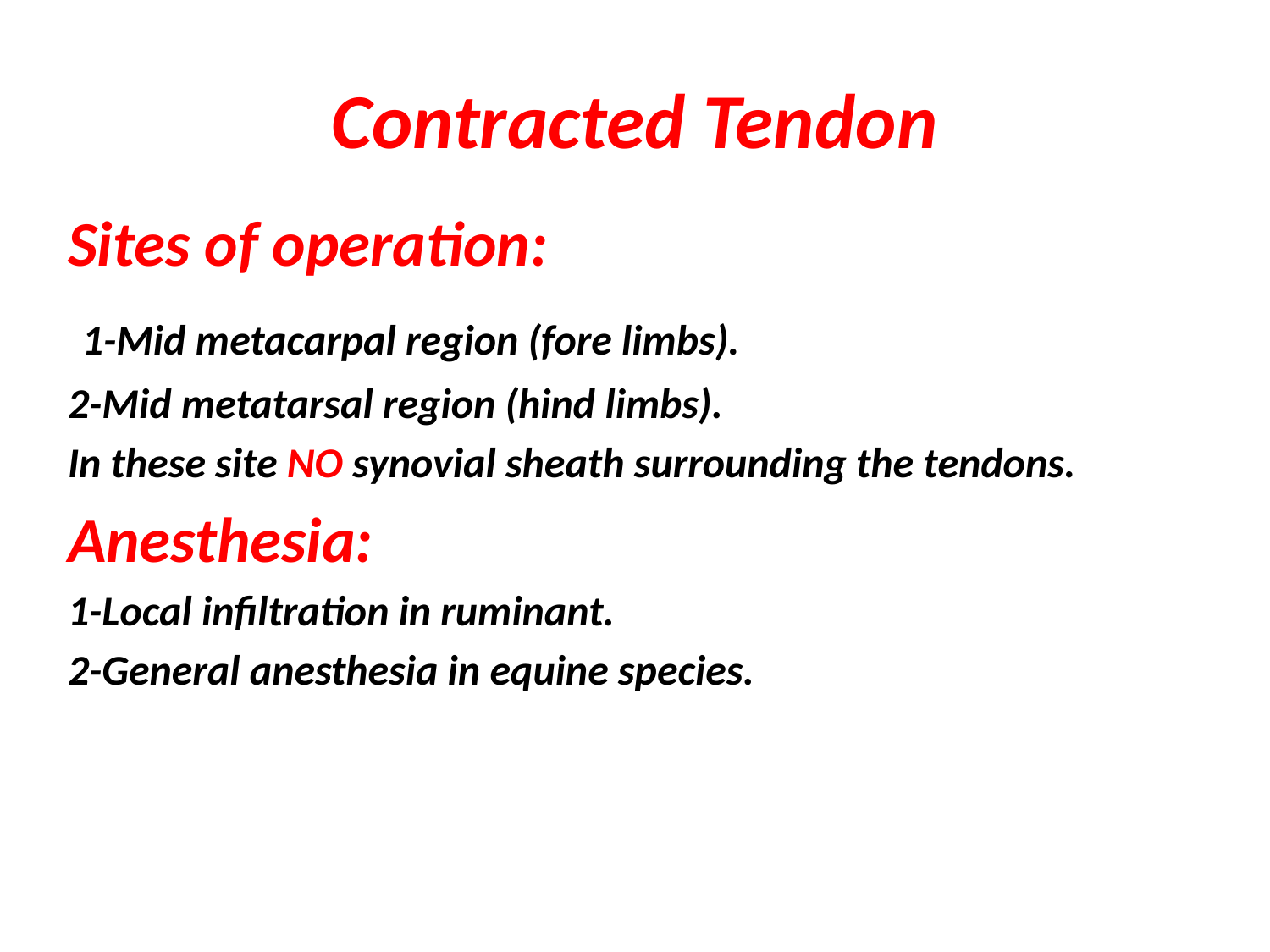

# Contracted Tendon
Sites of operation:
 1-Mid metacarpal region (fore limbs).
2-Mid metatarsal region (hind limbs).
In these site NO synovial sheath surrounding the tendons.
Anesthesia:
1-Local infiltration in ruminant.
2-General anesthesia in equine species.